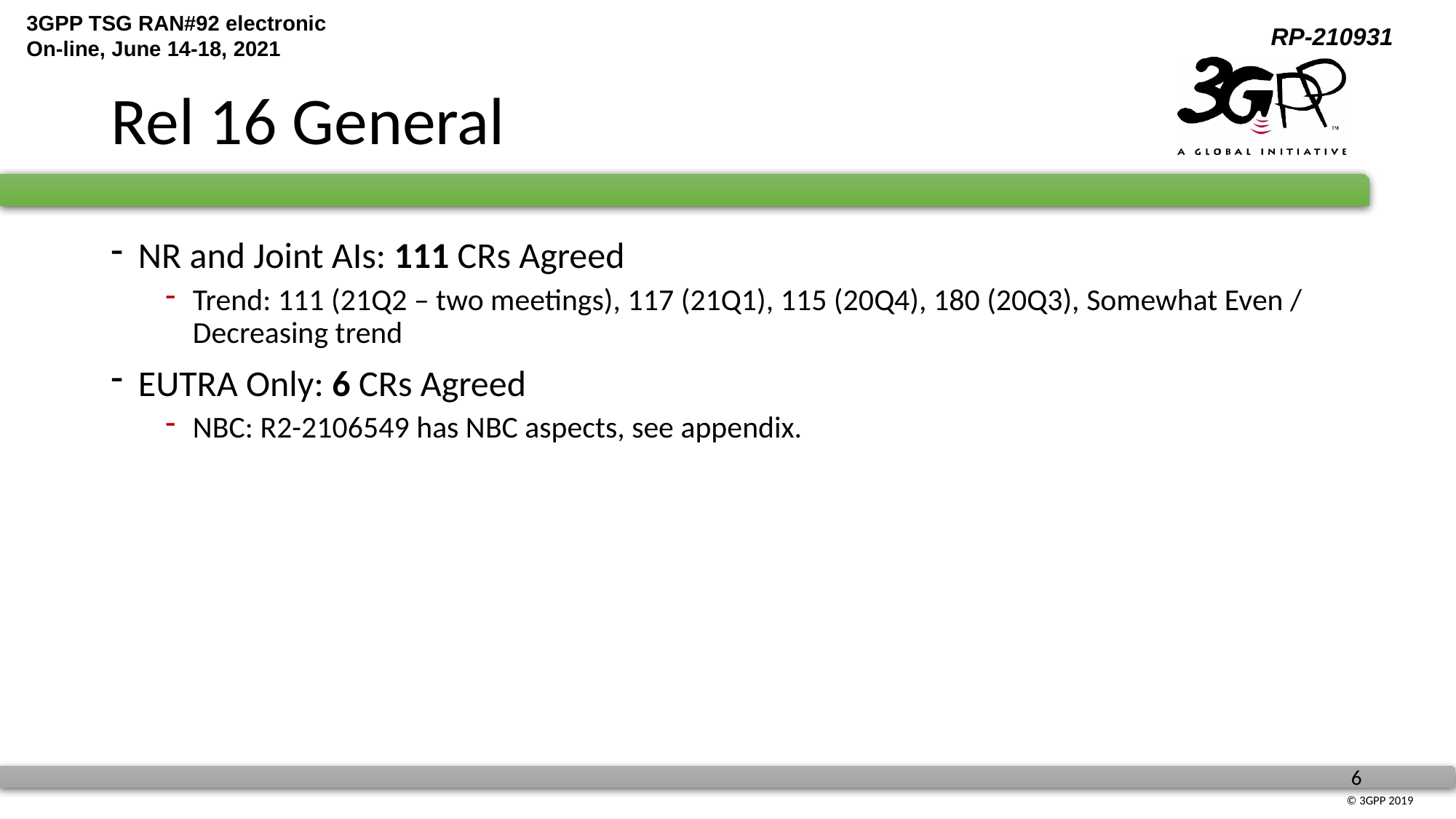

# Rel 16 General
NR and Joint AIs: 111 CRs Agreed
Trend: 111 (21Q2 – two meetings), 117 (21Q1), 115 (20Q4), 180 (20Q3), Somewhat Even / Decreasing trend
EUTRA Only: 6 CRs Agreed
NBC: R2-2106549 has NBC aspects, see appendix.